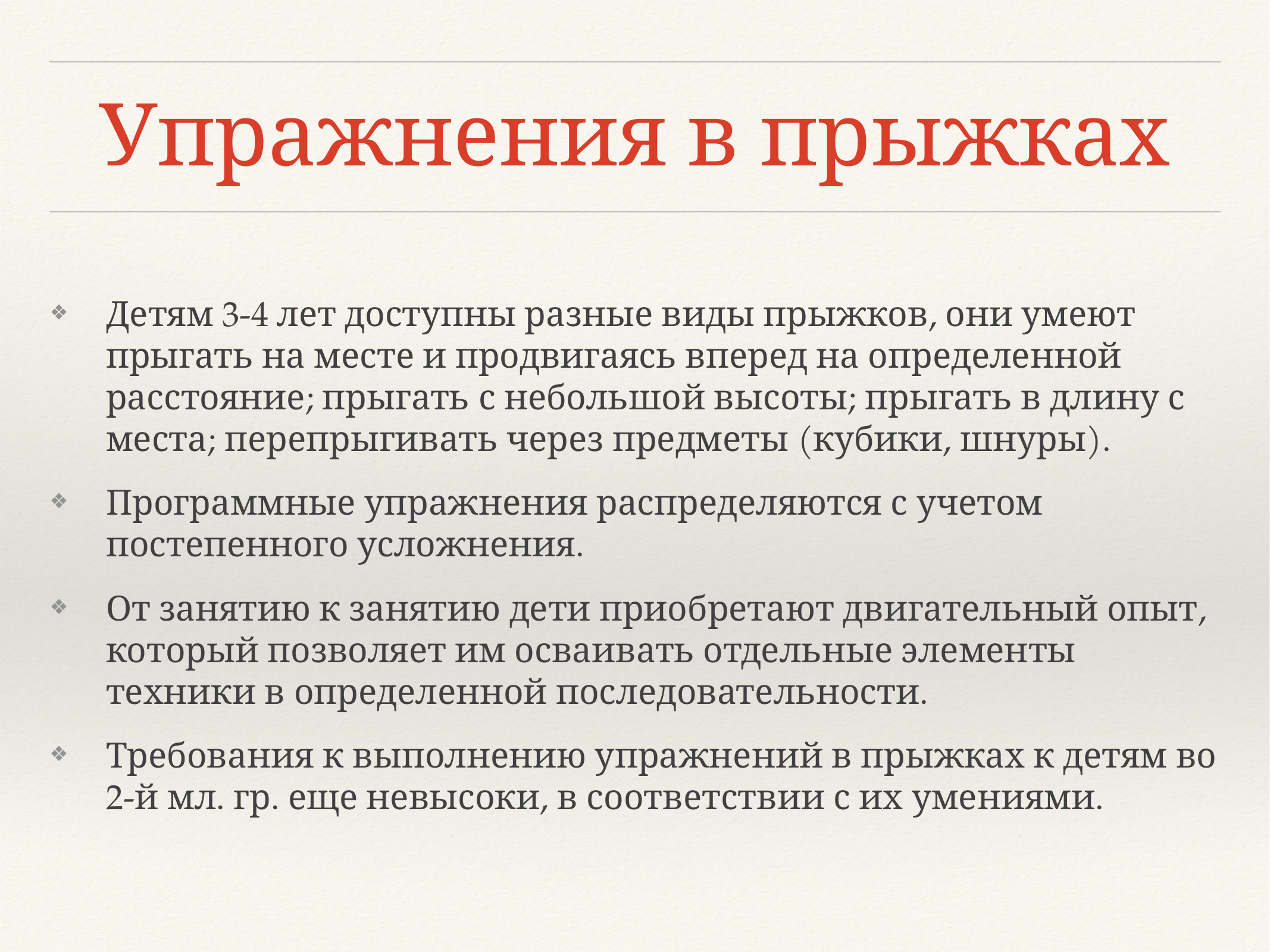

# Упражнения в прыжках
Детям 3-4 лет доступны разные виды прыжков, они умеют прыгать на месте и продвигаясь вперед на определенной расстояние; прыгать с небольшой высоты; прыгать в длину с места; перепрыгивать через предметы (кубики, шнуры).
Программные упражнения распределяются с учетом постепенного усложнения.
От занятию к занятию дети приобретают двигательный опыт, который позволяет им осваивать отдельные элементы техники в определенной последовательности.
Требования к выполнению упражнений в прыжках к детям во 2-й мл. гр. еще невысоки, в соответствии с их умениями.